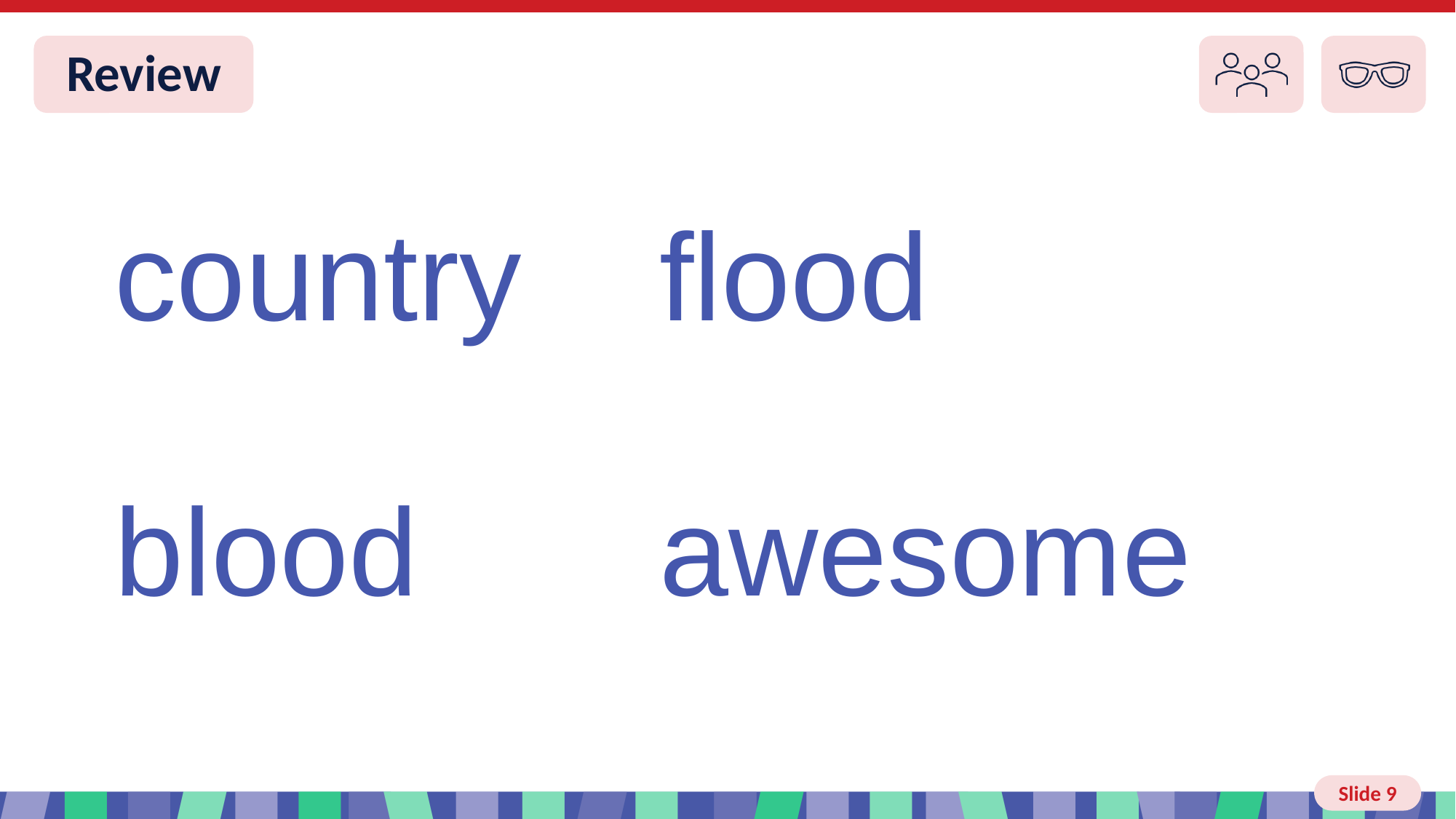

Slide 9 Review You do
country    flood

blood       awesome